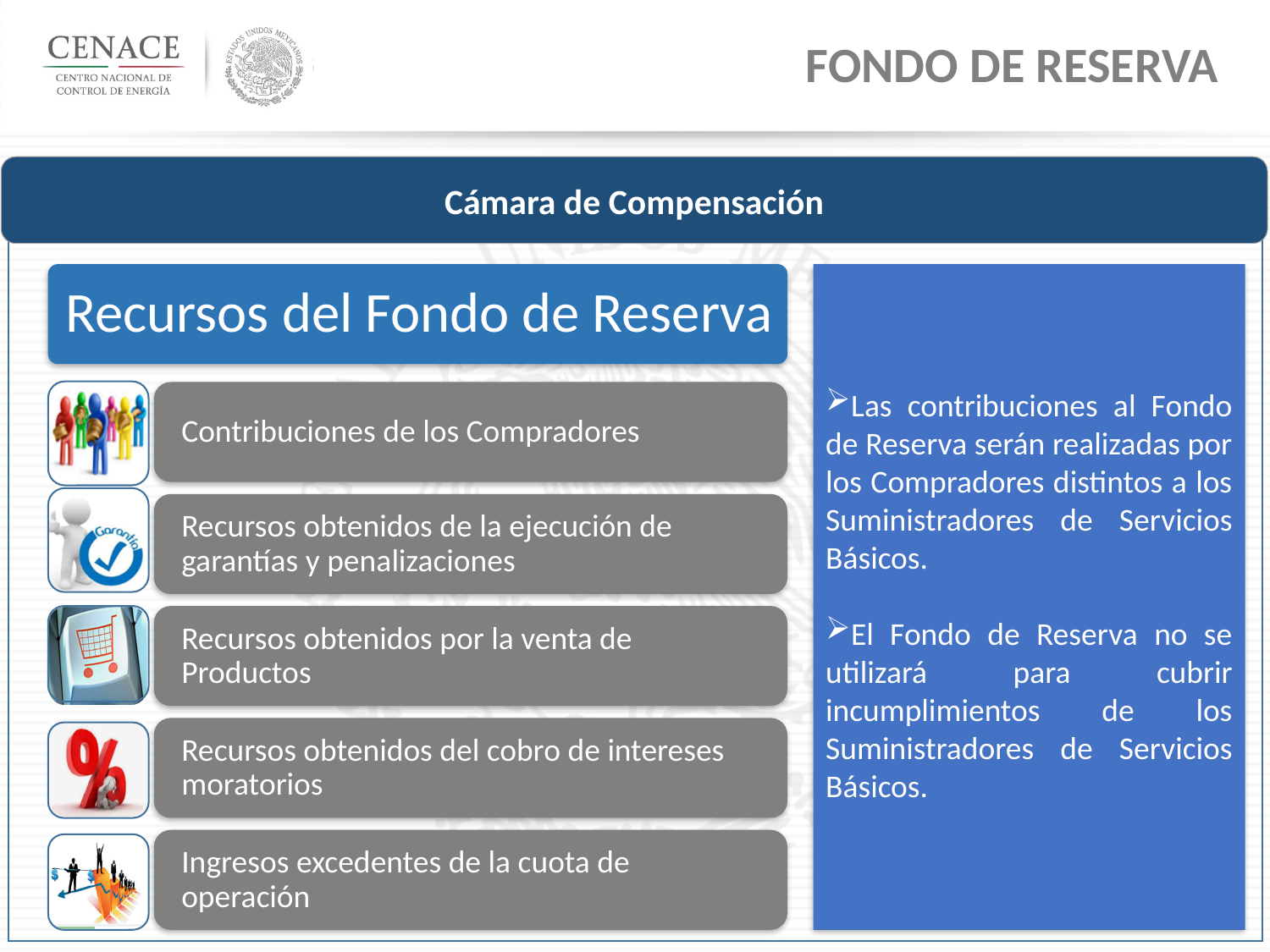

Fondo de Reserva
Cámara de Compensación

Recursos del Fondo de Reserva
Contribuciones de los Compradores
Recursos obtenidos de la ejecución de garantías y penalizaciones
Recursos obtenidos por la venta de Productos
Recursos obtenidos del cobro de intereses moratorios
Ingresos excedentes de la cuota de operación

Las contribuciones al Fondo de Reserva serán realizadas por los Compradores distintos a los Suministradores de Servicios Básicos.

El Fondo de Reserva no se utilizará para cubrir incumplimientos de los Suministradores de Servicios Básicos.

44